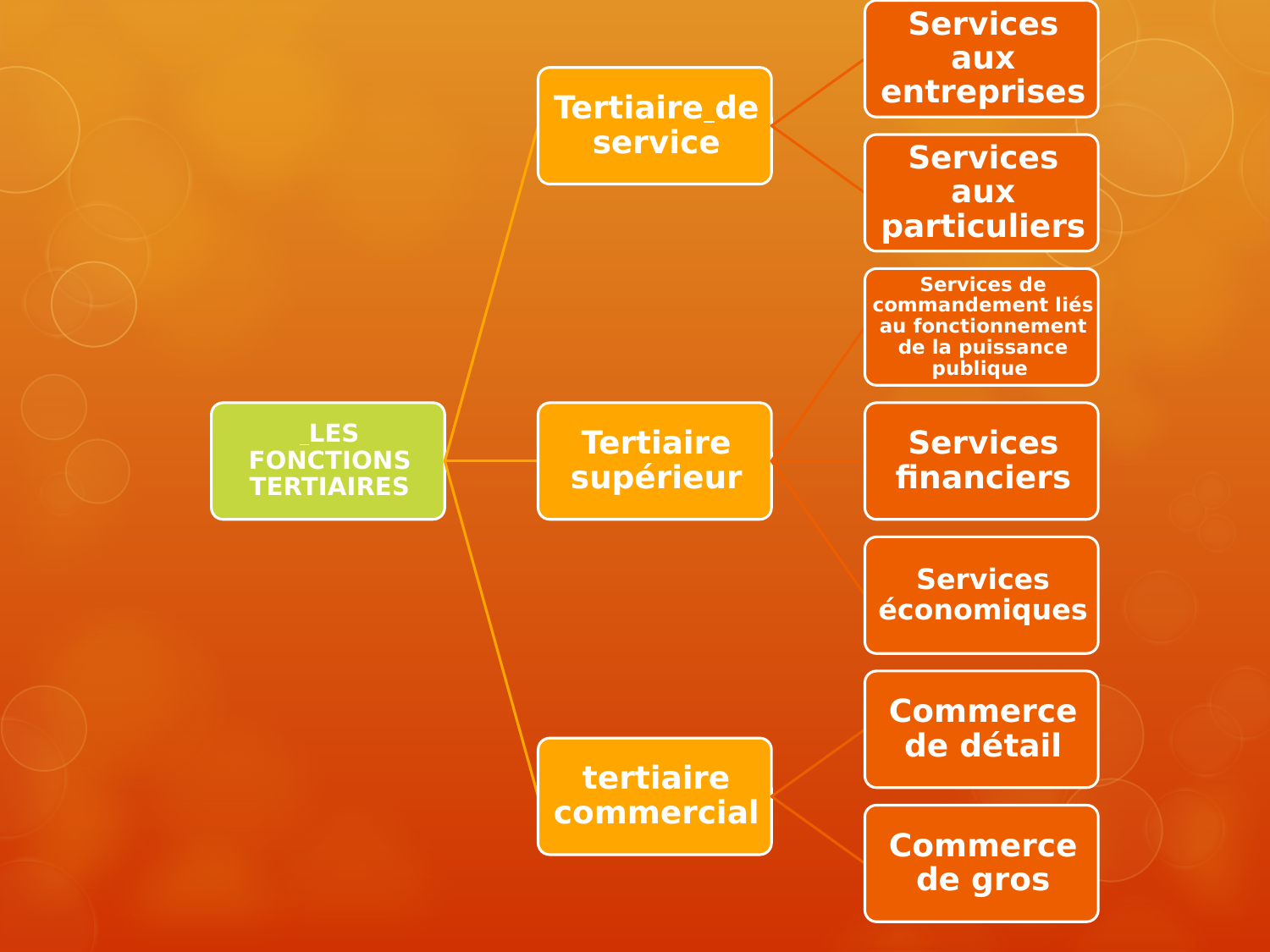

LES FONCTIONS TERTIAIRES

Tertiaire de service

Services aux entreprises

Services aux particuliers

Tertiaire supérieur

Services de commandement liés au fonctionnement de la puissance publique

Services financiers

Services économiques

tertiaire commercial

Commerce de détail

Commerce de gros